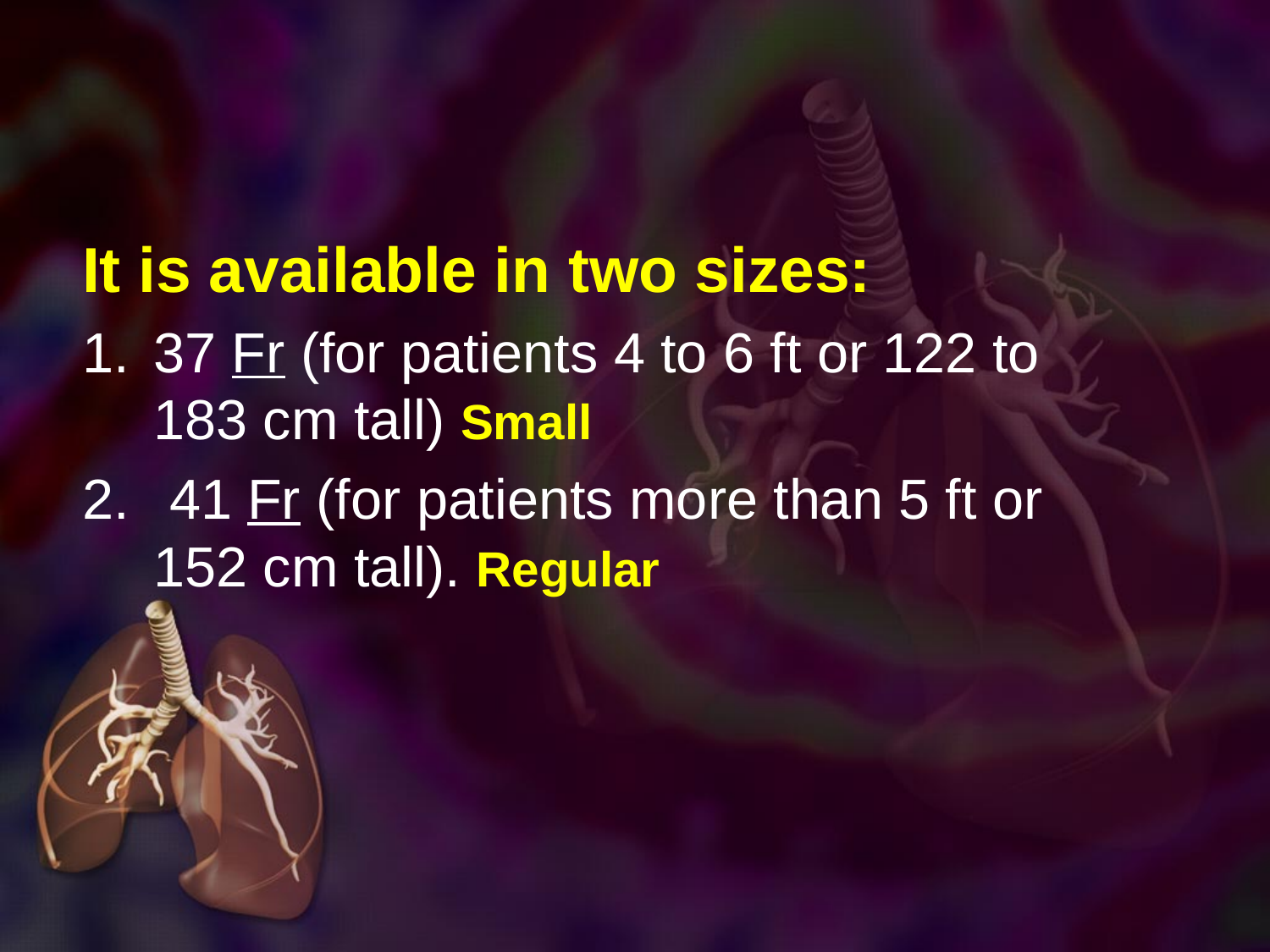

#
It is available in two sizes:
37 Fr (for patients 4 to 6 ft or 122 to 183 cm tall) Small
 41 Fr (for patients more than 5 ft or 152 cm tall). Regular